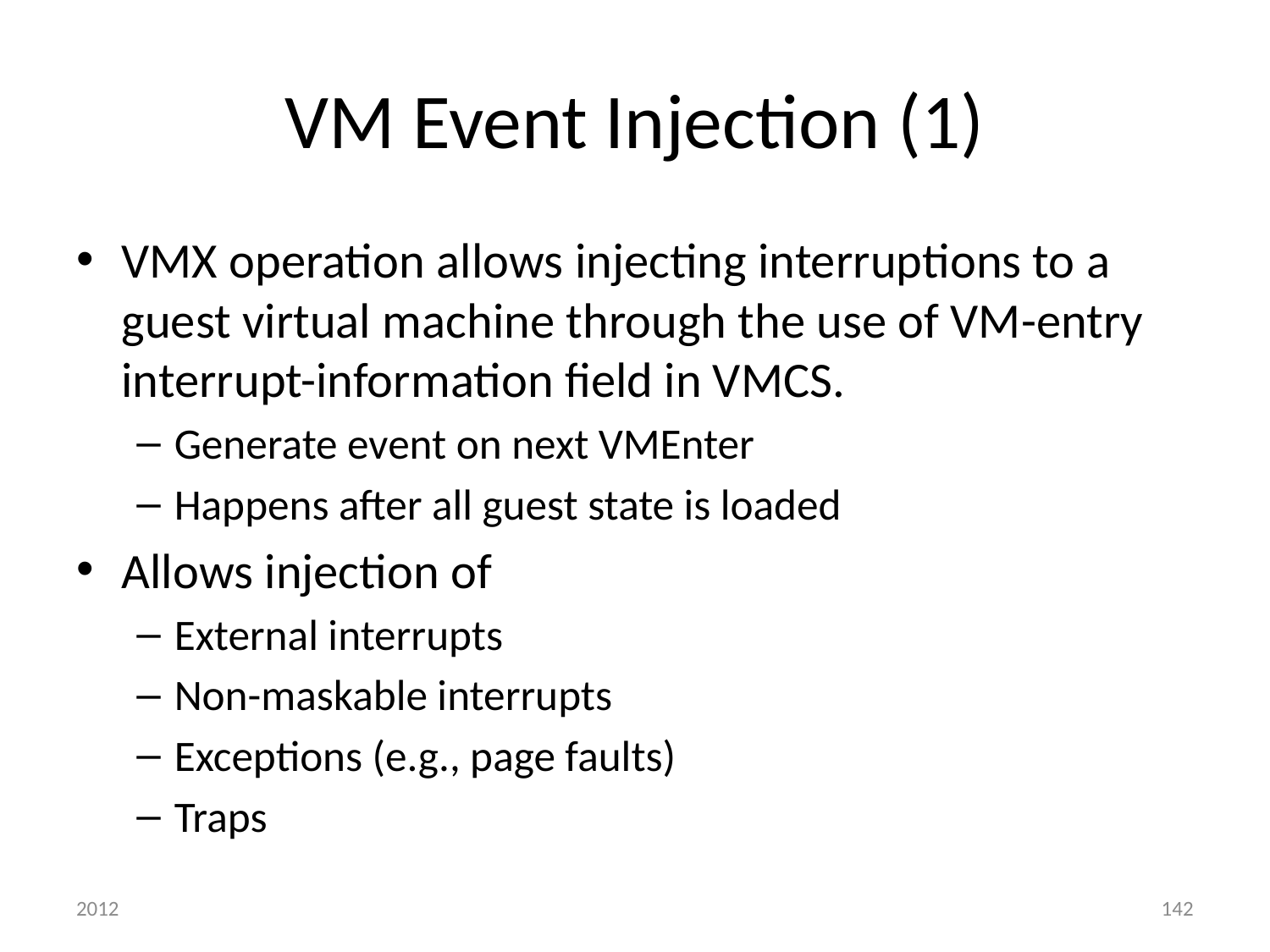

# VM Event Injection (1)
VMX operation allows injecting interruptions to a guest virtual machine through the use of VM-entry interrupt-information field in VMCS.
Generate event on next VMEnter
Happens after all guest state is loaded
Allows injection of
External interrupts
Non-maskable interrupts
Exceptions (e.g., page faults)
Traps
2012

142